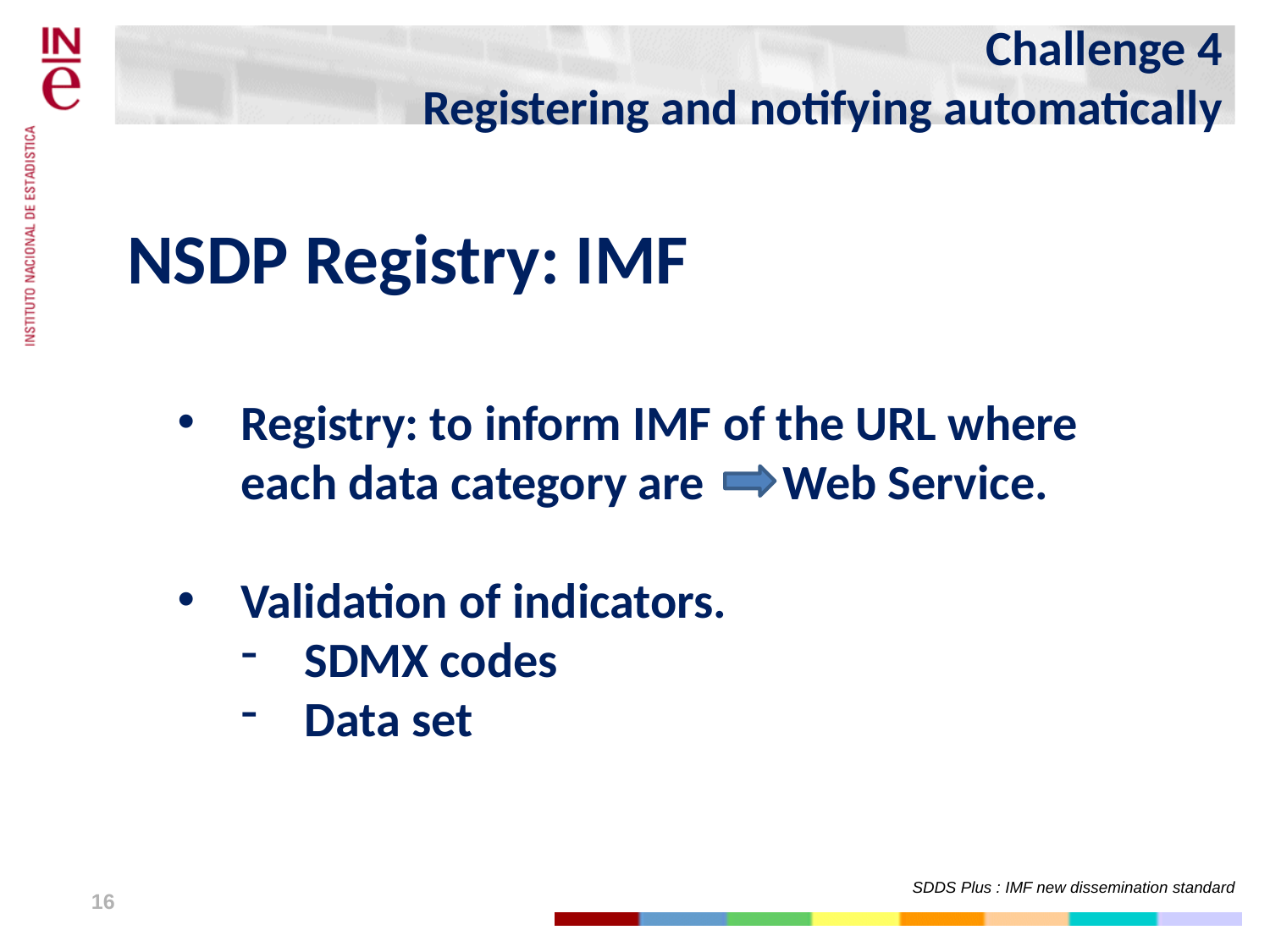

# Challenge 4 Registering and notifying automatically
NSDP Registry: IMF
Registry: to inform IMF of the URL where each data category are       Web Service.

Validation of indicators.
SDMX codes
Data set

16